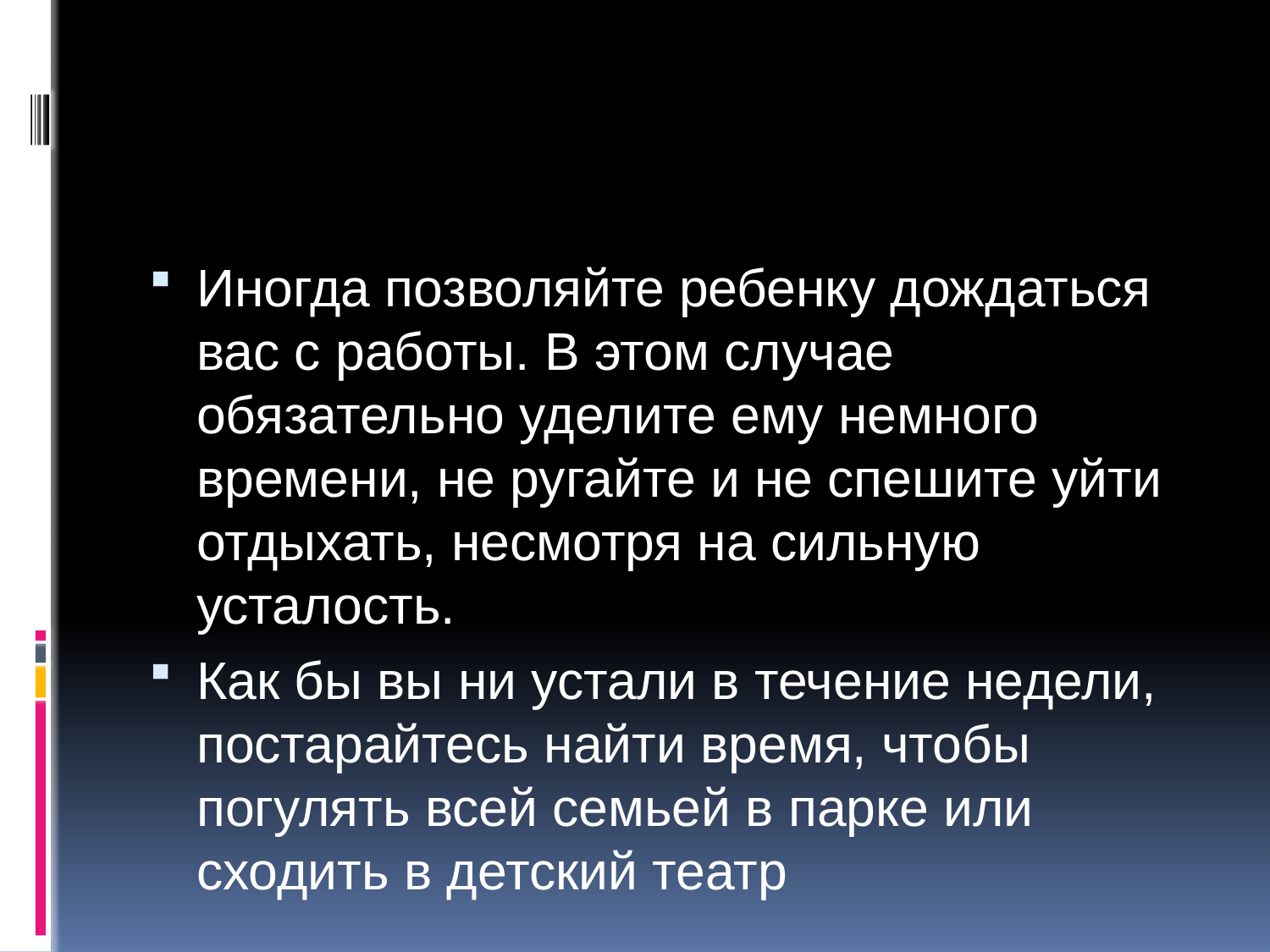

#
Иногда позволяйте ребенку дождаться вас с работы. В этом случае обязательно уделите ему немного времени, не ругайте и не спешите уйти отдыхать, несмотря на сильную усталость.
Как бы вы ни устали в течение недели, постарайтесь найти время, чтобы погулять всей семьей в парке или сходить в детский театр